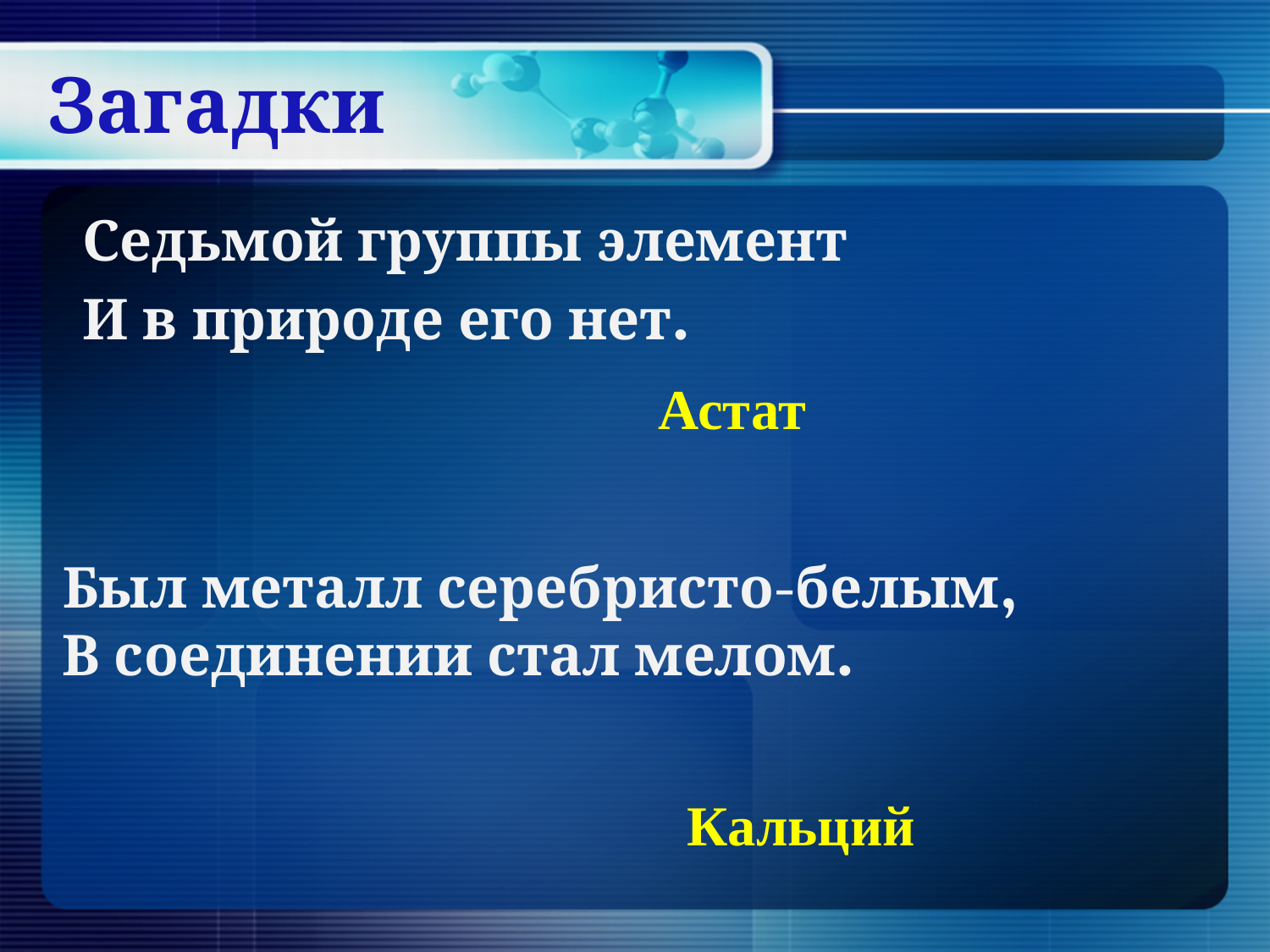

Загадки
Седьмой группы элемент
И в природе его нет.
Астат

Был металл серебристо-белым,
В соединении стал мелом.
Кальций